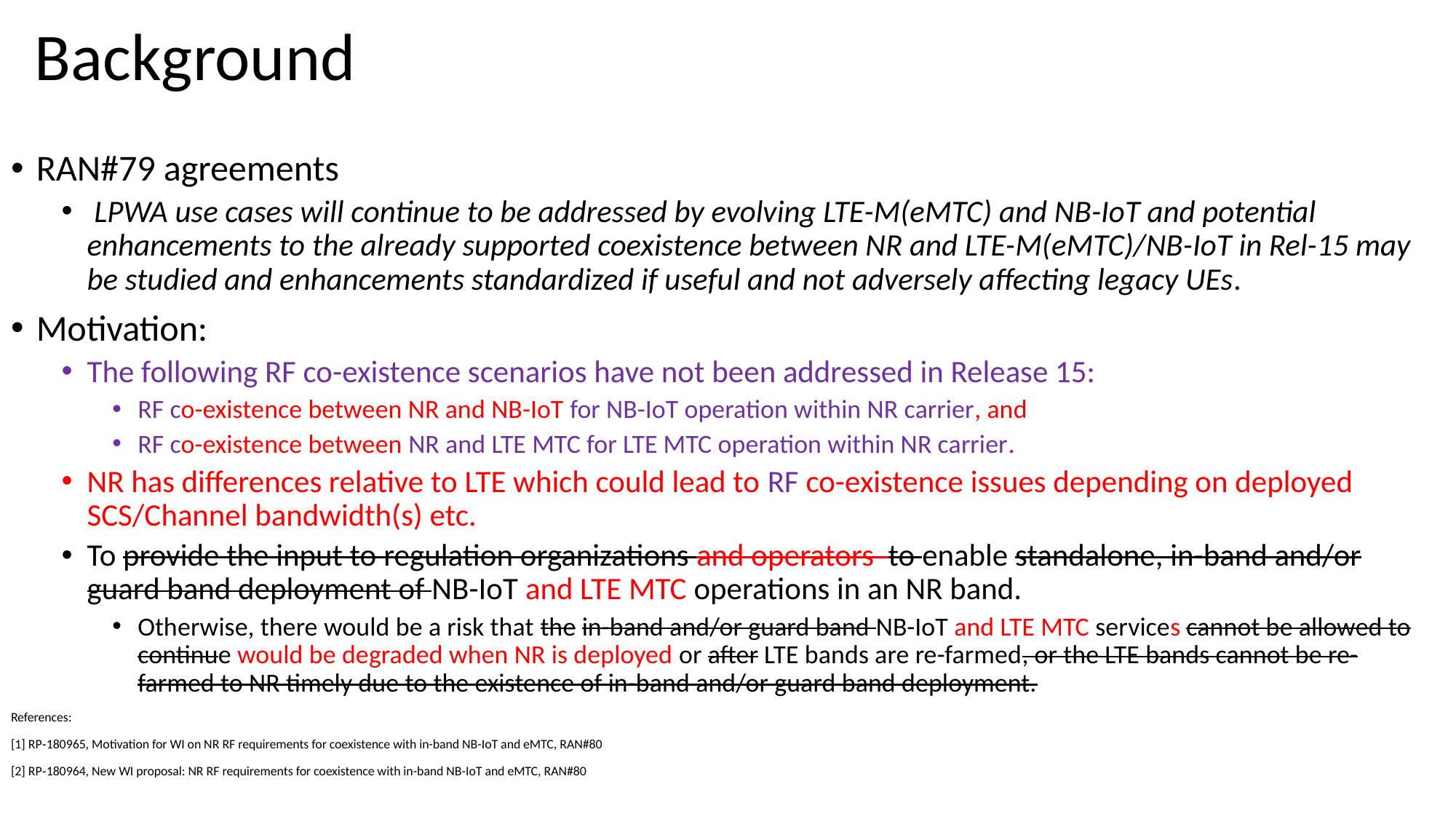

# Background
RAN#79 agreements
 LPWA use cases will continue to be addressed by evolving LTE-M(eMTC) and NB-IoT and potential enhancements to the already supported coexistence between NR and LTE-M(eMTC)/NB-IoT in Rel-15 may be studied and enhancements standardized if useful and not adversely affecting legacy UEs.
Motivation:
The following RF co-existence scenarios have not been addressed in Release 15:
RF co-existence between NR and NB-IoT for NB-IoT operation within NR carrier, and
RF co-existence between NR and LTE MTC for LTE MTC operation within NR carrier.
NR has differences relative to LTE which could lead to RF co-existence issues depending on deployed SCS/Channel bandwidth(s) etc.
To provide the input to regulation organizations and operators  to enable standalone, in-band and/or guard band deployment of NB-IoT and LTE MTC operations in an NR band.
Otherwise, there would be a risk that the in-band and/or guard band NB-IoT and LTE MTC services cannot be allowed to continue would be degraded when NR is deployed or after LTE bands are re-farmed, or the LTE bands cannot be re-farmed to NR timely due to the existence of in-band and/or guard band deployment.
References:
[1] RP‑180965, Motivation for WI on NR RF requirements for coexistence with in-band NB-IoT and eMTC, RAN#80
[2] RP‑180964, New WI proposal: NR RF requirements for coexistence with in-band NB-IoT and eMTC, RAN#80